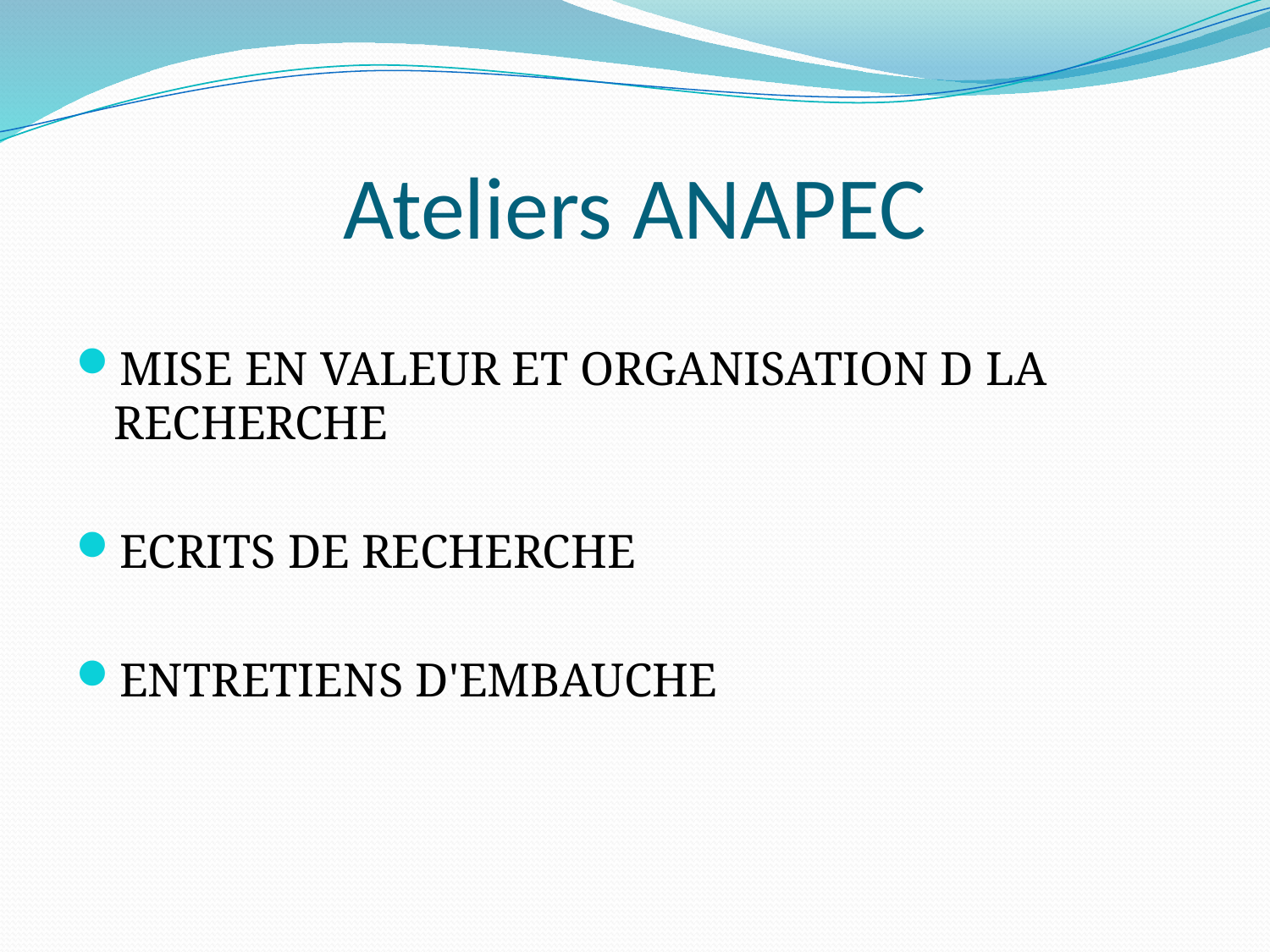

# Ateliers ANAPEC

MISE EN VALEUR ET ORGANISATION D LA RECHERCHE

ECRITS DE RECHERCHE

ENTRETIENS D'EMBAUCHE